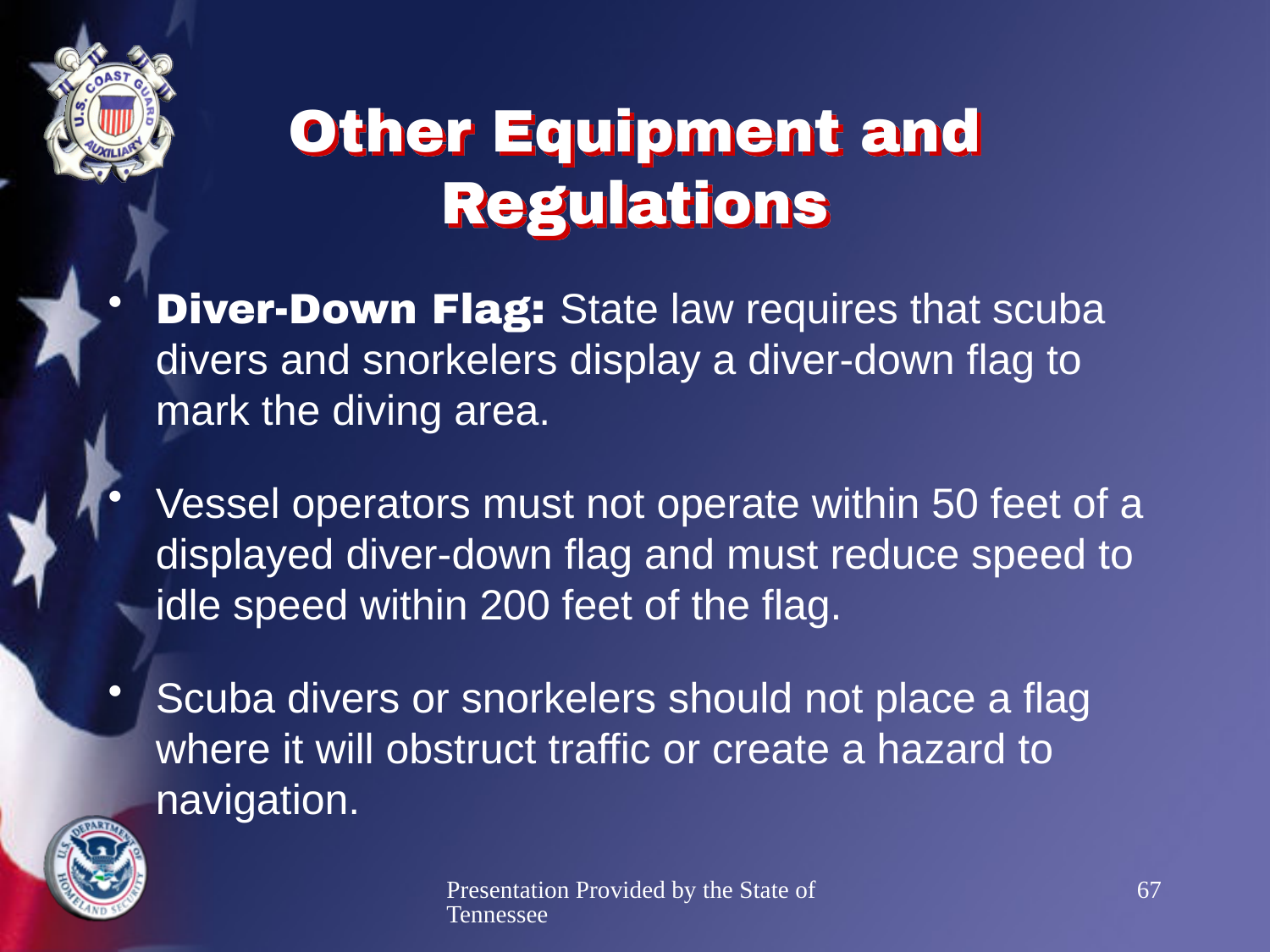

# Other Equipment and Regulations
Diver-Down Flag: State law requires that scuba divers and snorkelers display a diver-down flag to mark the diving area.
Vessel operators must not operate within 50 feet of a displayed diver-down flag and must reduce speed to idle speed within 200 feet of the flag.
Scuba divers or snorkelers should not place a flag where it will obstruct traffic or create a hazard to navigation.
Presentation Provided by the State of Tennessee
67